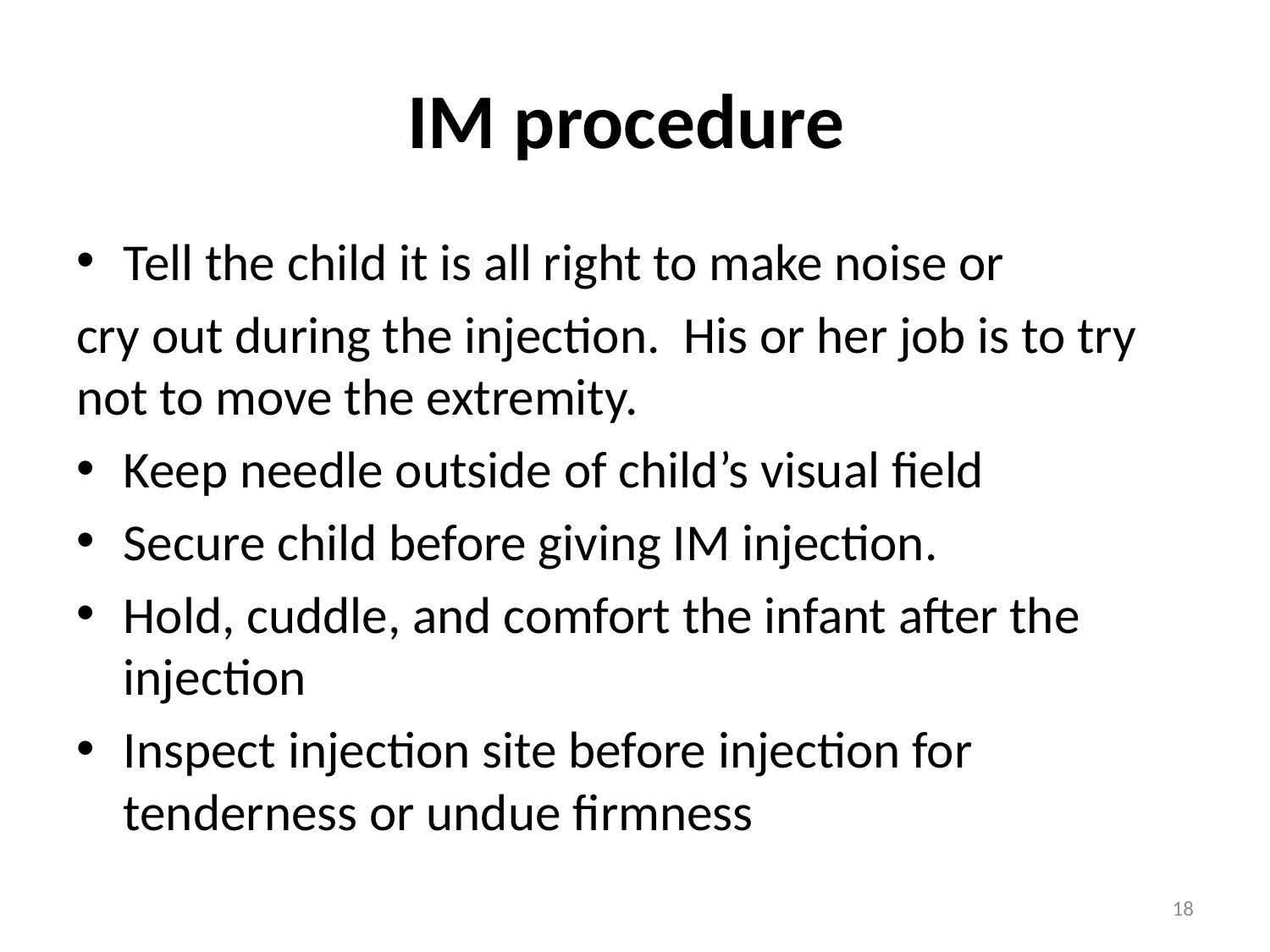

# IM procedure
Tell the child it is all right to make noise or
cry out during the injection.  His or her job is to try not to move the extremity.
Keep needle outside of child’s visual field
Secure child before giving IM injection.
Hold, cuddle, and comfort the infant after the injection
Inspect injection site before injection for tenderness or undue firmness

18